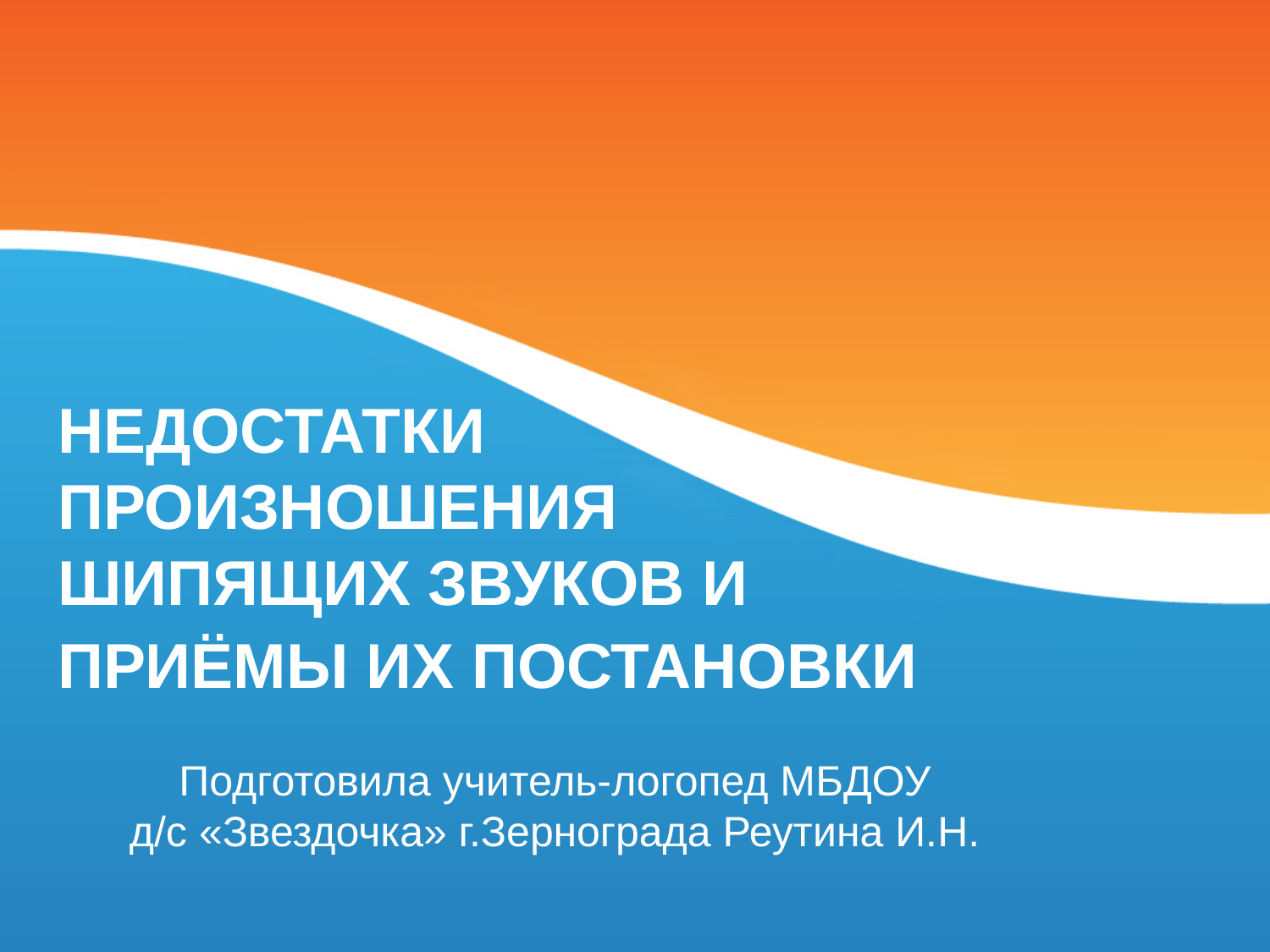

# НЕДОСТАТКИ ПРОИЗНОШЕНИЯ ШИПЯЩИХ ЗВУКОВ И ПРИЁМЫ ИХ ПОСТАНОВКИ
Подготовила учитель-логопед МБДОУ
 д/с «Звездочка» г.Зернограда Реутина И.Н.